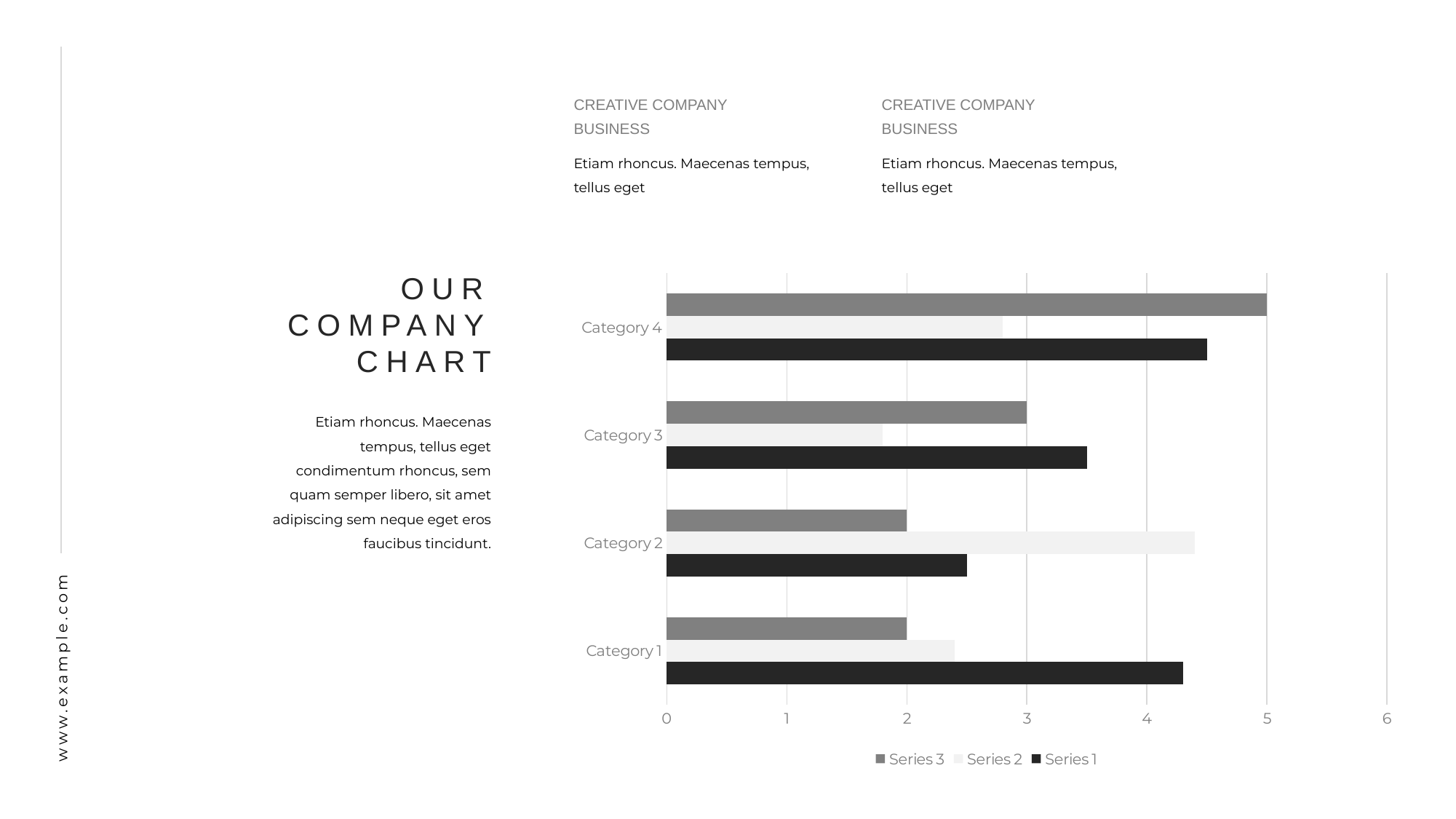

CREATIVE COMPANY BUSINESS
CREATIVE COMPANY BUSINESS
Etiam rhoncus. Maecenas tempus, tellus eget
Etiam rhoncus. Maecenas tempus, tellus eget
OUR COMPANY CHART
Etiam rhoncus. Maecenas tempus, tellus eget condimentum rhoncus, sem quam semper libero, sit amet adipiscing sem neque eget eros faucibus tincidunt.

### Chart

| Category | Series 1 | Series 2 | Series 3 |
|---|---|---|---|
| Category 1 | 4.3 | 2.4 | 2.0 |
| Category 2 | 2.5 | 4.4 | 2.0 |
| Category 3 | 3.5 | 1.8 | 3.0 |
| Category 4 | 4.5 | 2.8 | 5.0 |
www.example.com